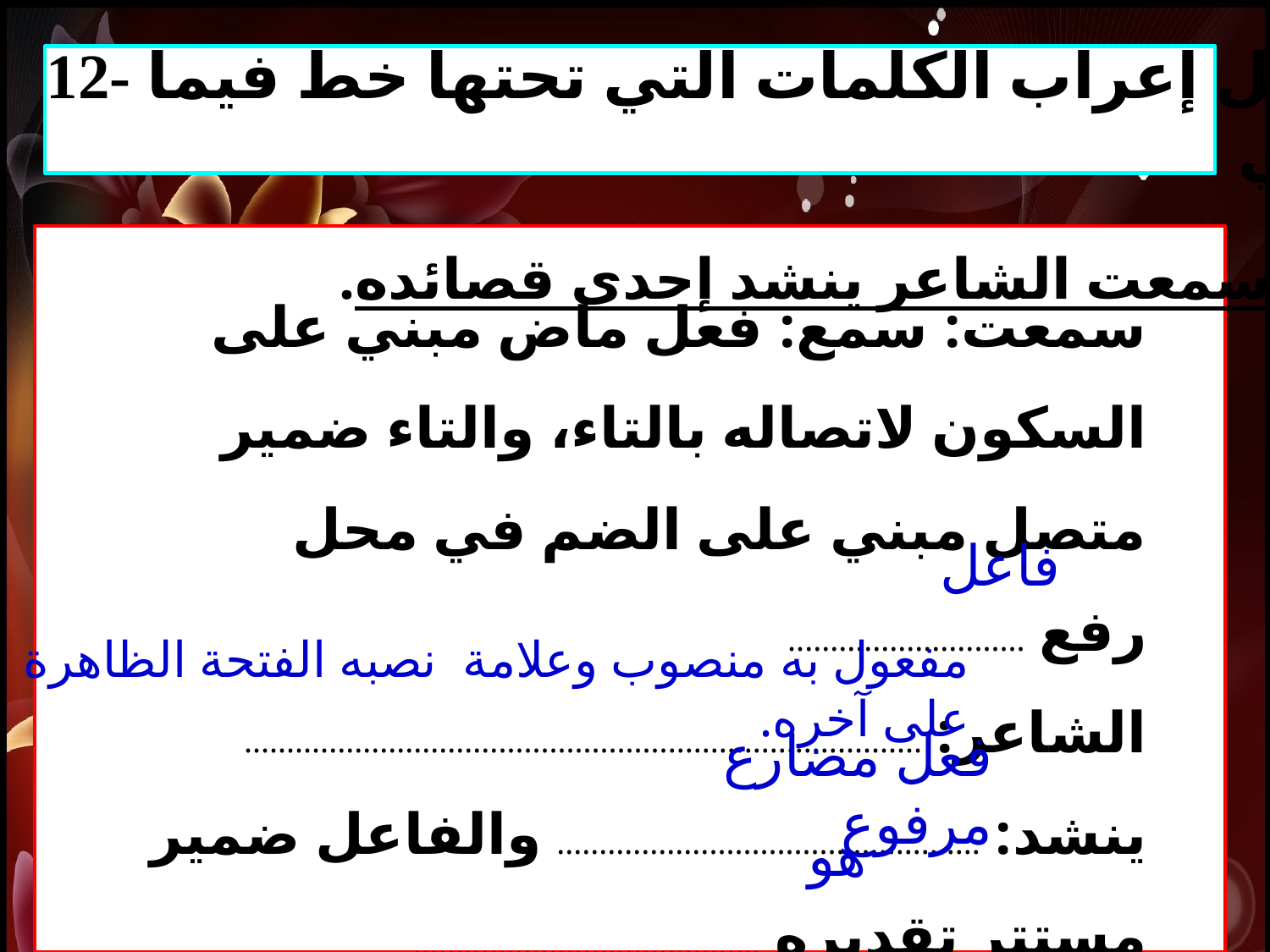

12- أكمل إعراب الكلمات التي تحتها خط فيما يلي:

ت. سمعت الشاعر ينشد إحدى قصائده.
سمعت: سمع: فعل ماض مبني على السكون لاتصاله بالتاء، والتاء ضمير متصل مبني على الضم في محل رفع ............................
الشاعر: ................................................................................
ينشد: .................................................. والفاعل ضمير مستتر تقديره .........................................
فاعل
مفعول به منصوب وعلامة  نصبه الفتحة الظاهرة على آخره.
فعل مضارع مرفوع
هو